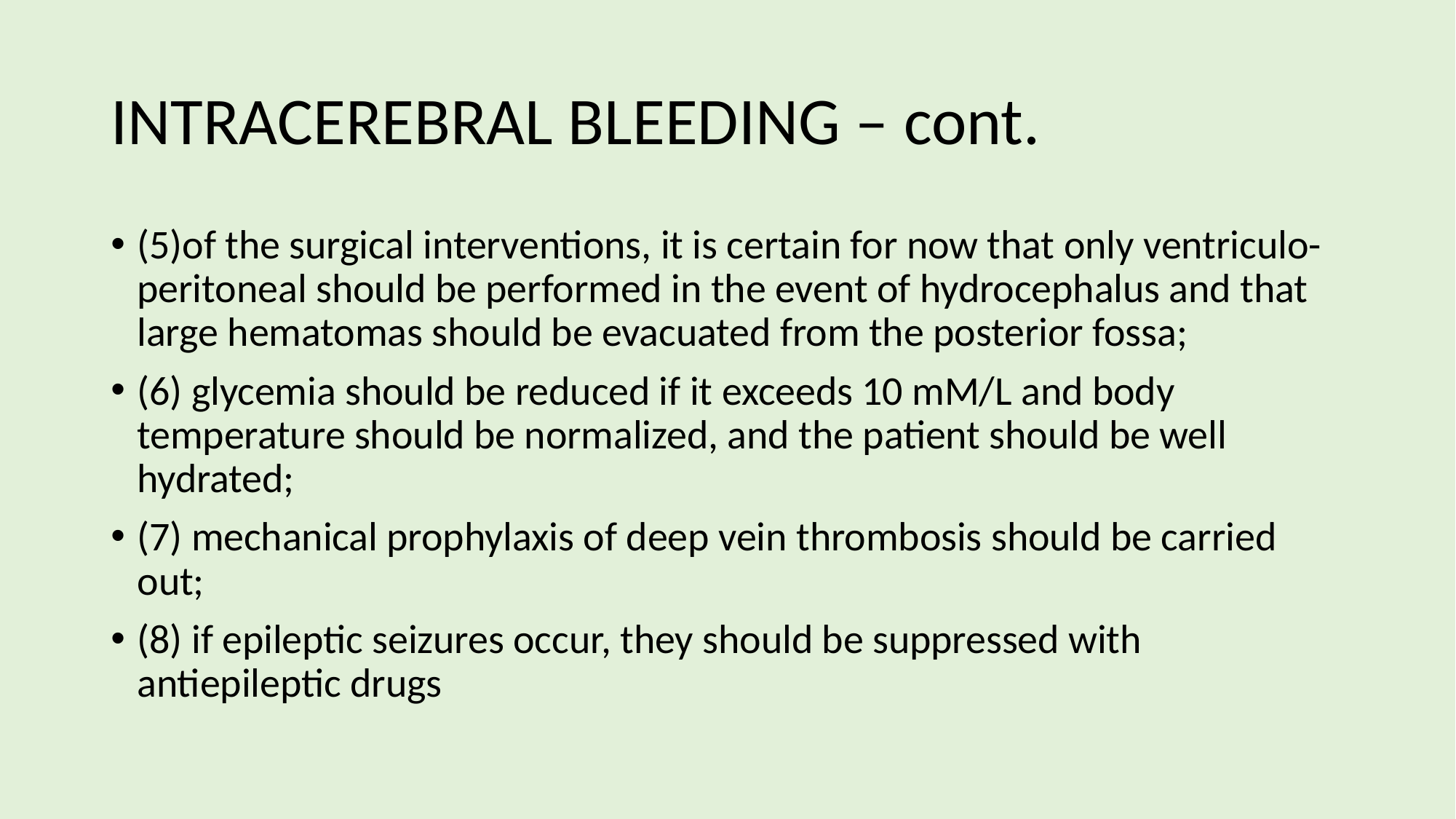

# INTRACEREBRAL BLEEDING – cont.
(5)of the surgical interventions, it is certain for now that only ventriculo-peritoneal should be performed in the event of hydrocephalus and that large hematomas should be evacuated from the posterior fossa;
(6) glycemia should be reduced if it exceeds 10 mM/L and body temperature should be normalized, and the patient should be well hydrated;
(7) mechanical prophylaxis of deep vein thrombosis should be carried out;
(8) if epileptic seizures occur, they should be suppressed with antiepileptic drugs